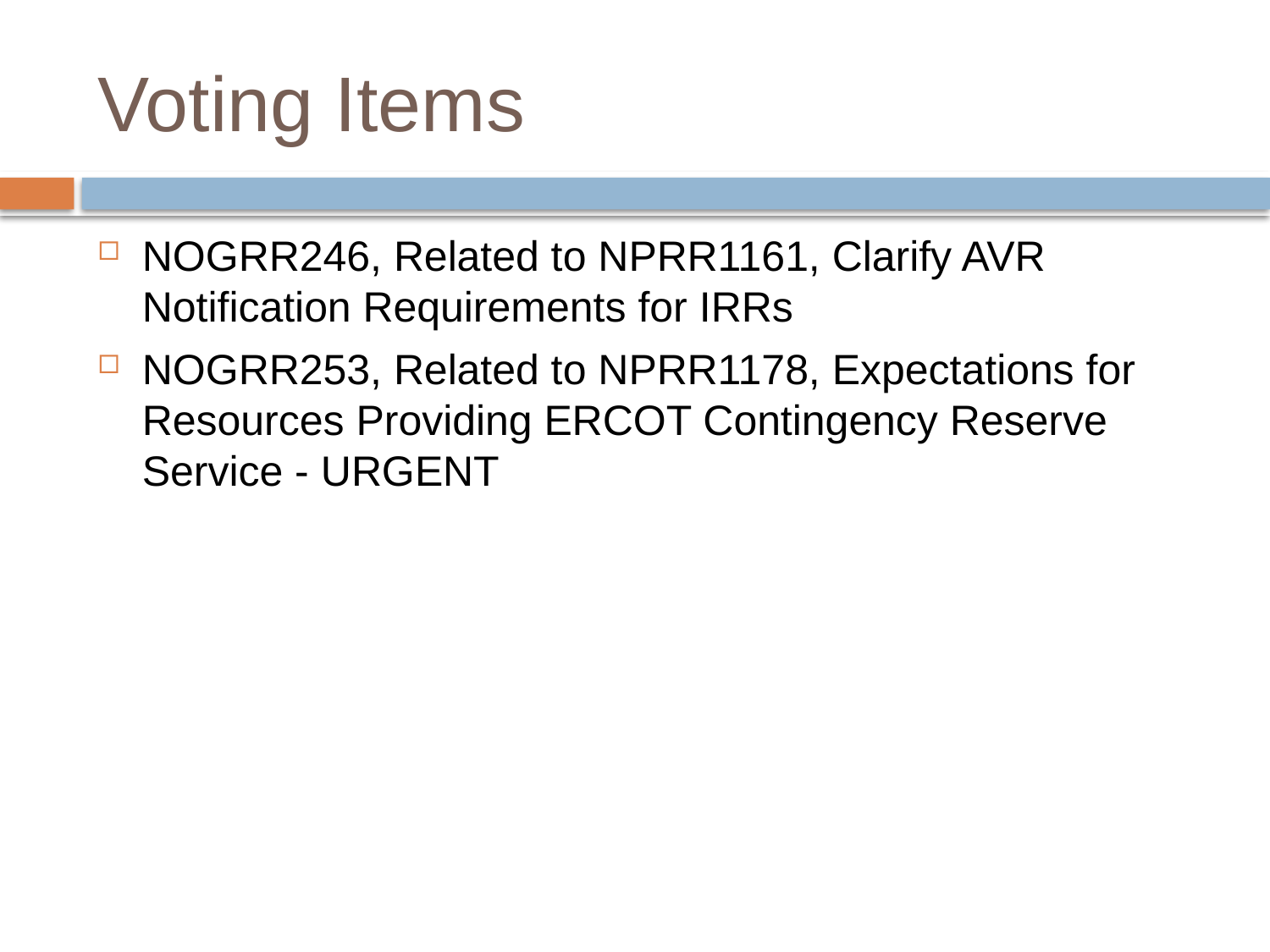

# Voting Items
NOGRR246, Related to NPRR1161, Clarify AVR Notification Requirements for IRRs
NOGRR253, Related to NPRR1178, Expectations for Resources Providing ERCOT Contingency Reserve Service - URGENT